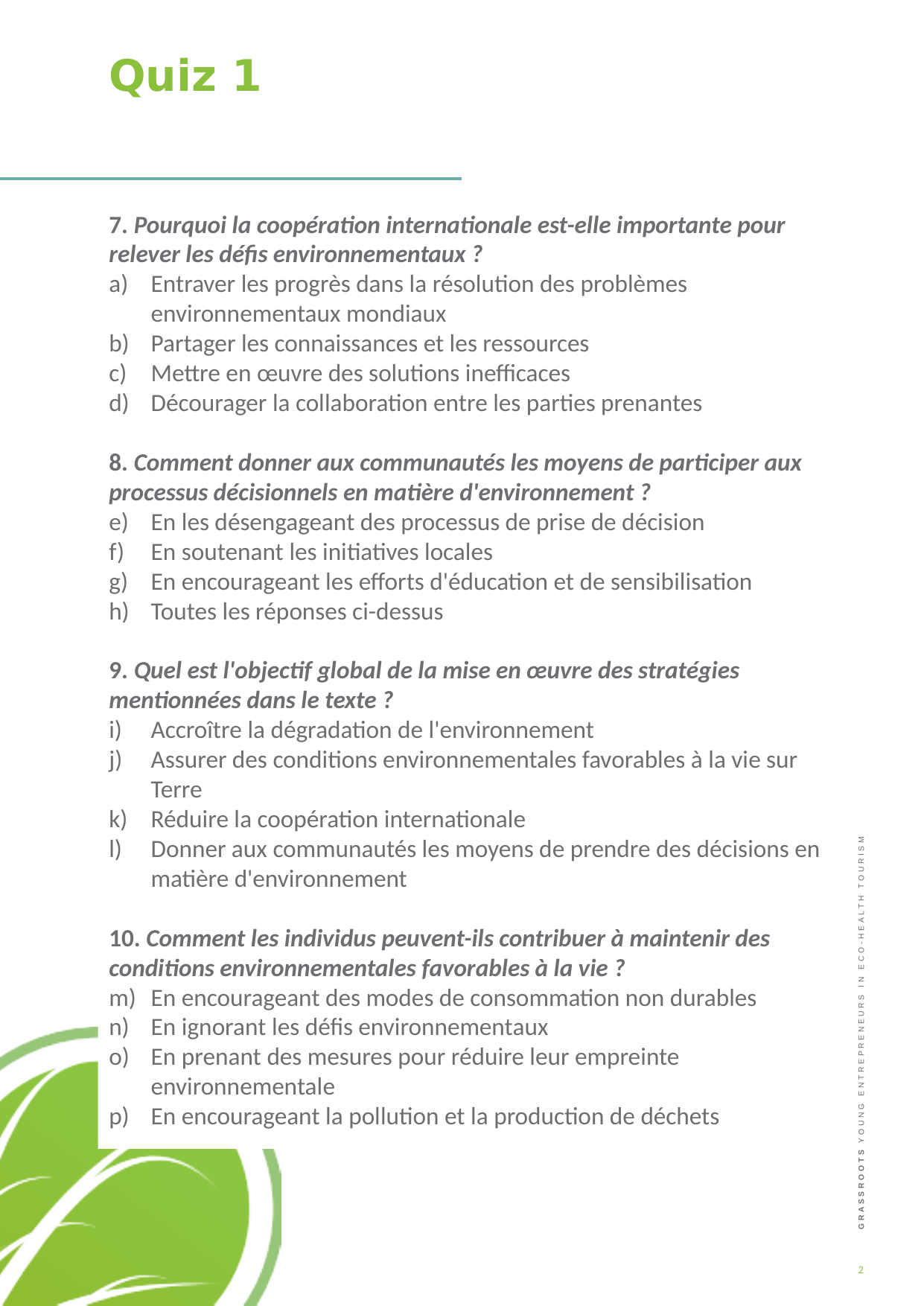

Quiz 1
7. Pourquoi la coopération internationale est-elle importante pour relever les défis environnementaux ?
Entraver les progrès dans la résolution des problèmes environnementaux mondiaux
Partager les connaissances et les ressources
Mettre en œuvre des solutions inefficaces
Décourager la collaboration entre les parties prenantes
8. Comment donner aux communautés les moyens de participer aux processus décisionnels en matière d'environnement ?
En les désengageant des processus de prise de décision
En soutenant les initiatives locales
En encourageant les efforts d'éducation et de sensibilisation
Toutes les réponses ci-dessus
9. Quel est l'objectif global de la mise en œuvre des stratégies mentionnées dans le texte ?
Accroître la dégradation de l'environnement
Assurer des conditions environnementales favorables à la vie sur Terre
Réduire la coopération internationale
Donner aux communautés les moyens de prendre des décisions en matière d'environnement
10. Comment les individus peuvent-ils contribuer à maintenir des conditions environnementales favorables à la vie ?
En encourageant des modes de consommation non durables
En ignorant les défis environnementaux
En prenant des mesures pour réduire leur empreinte environnementale
En encourageant la pollution et la production de déchets
2